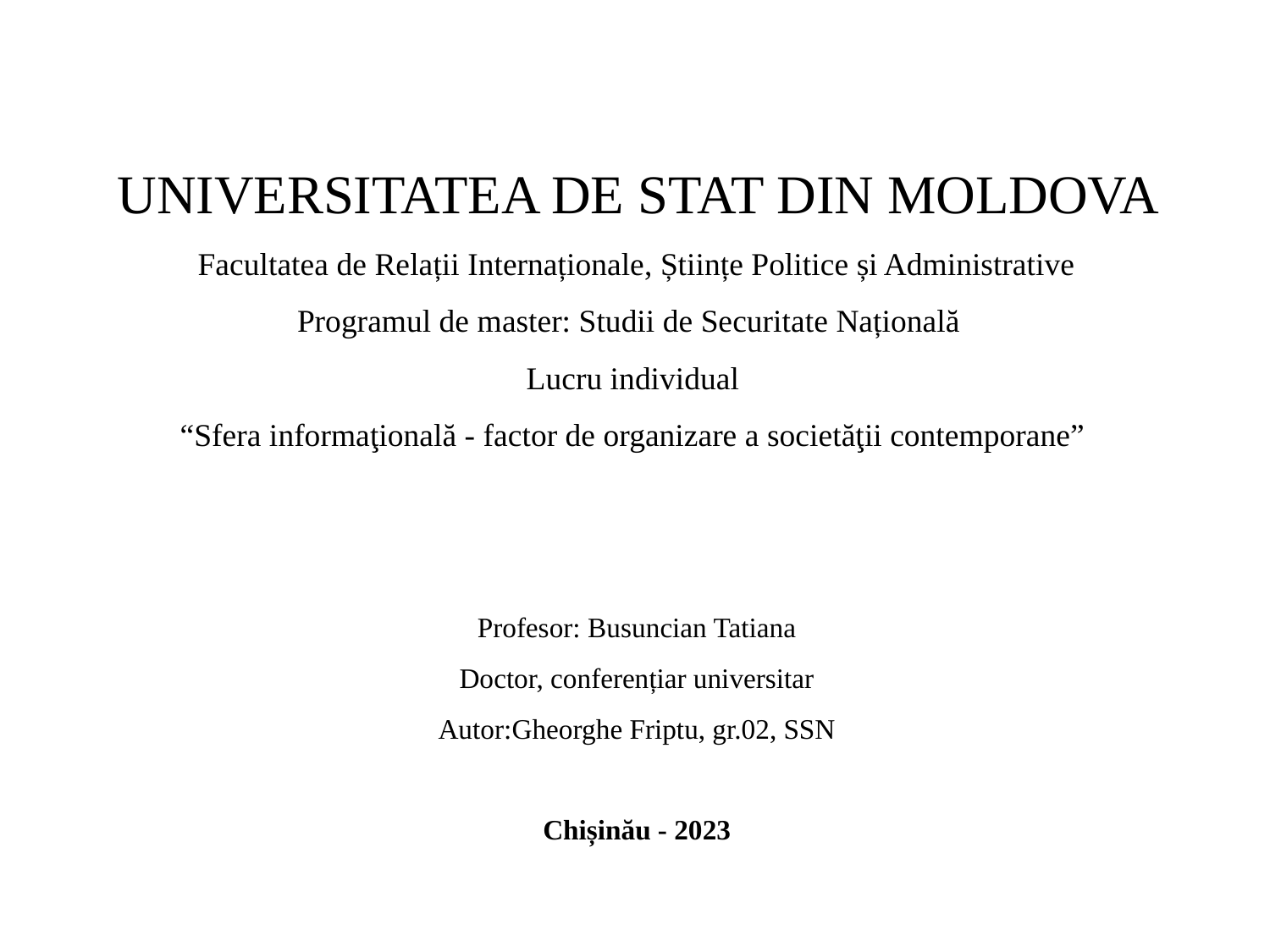

# UNIVERSITATEA DE STAT DIN MOLDOVA Facultatea de Relații Internaționale, Științe Politice și Administrative Programul de master: Studii de Securitate Națională Lucru individual “Sfera informaţională - factor de organizare a societăţii contemporane” Profesor: Busuncian Tatiana Doctor, conferențiar universitar Autor:Gheorghe Friptu, gr.02, SSN Chișinău - 2023